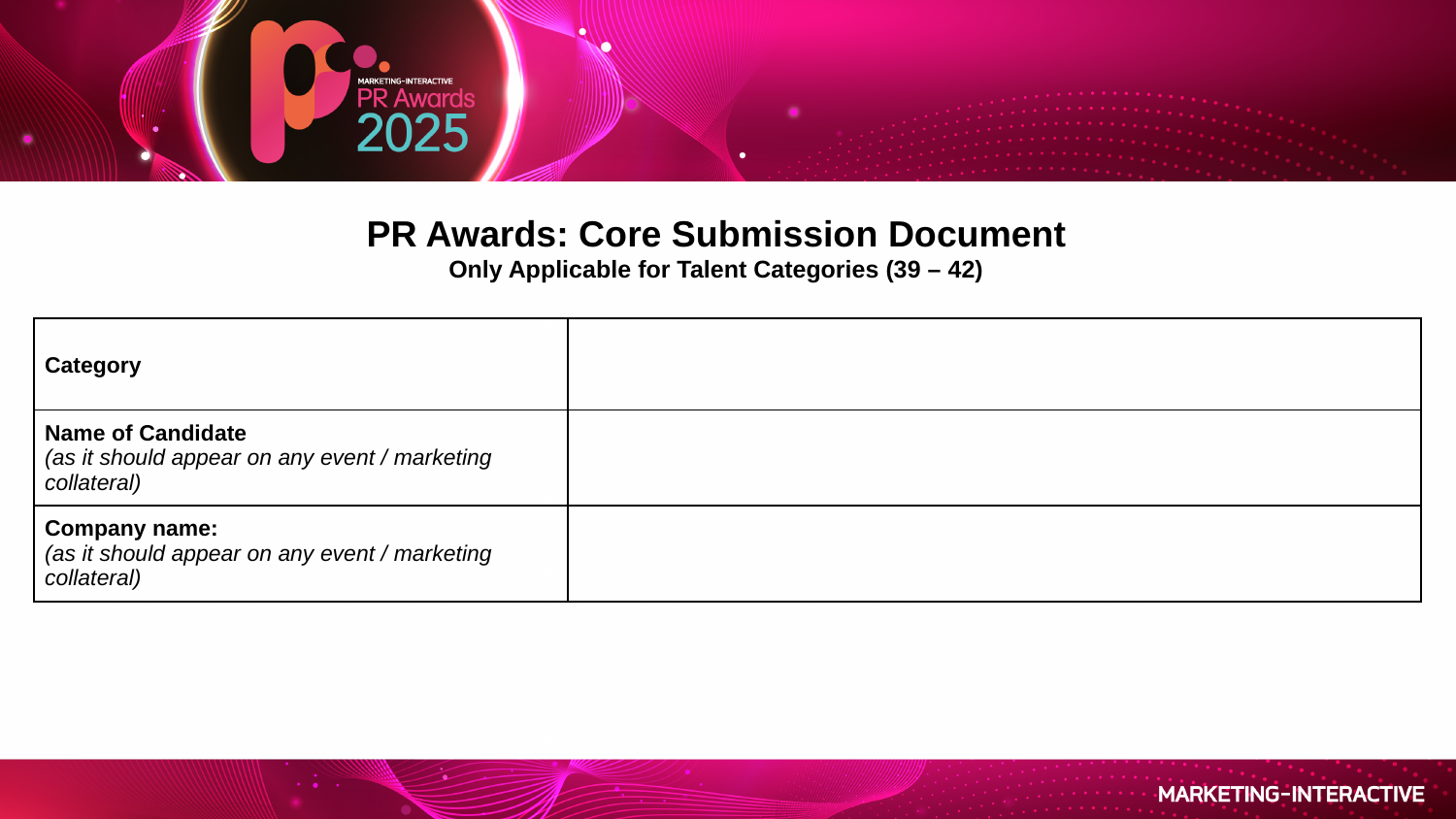

PR Awards: Core Submission Document
Only Applicable for Talent Categories (39 – 42)
| Category |  |
| --- | --- |
| Name of Candidate (as it should appear on any event / marketing collateral) |  |
| Company name: (as it should appear on any event / marketing collateral) |  |